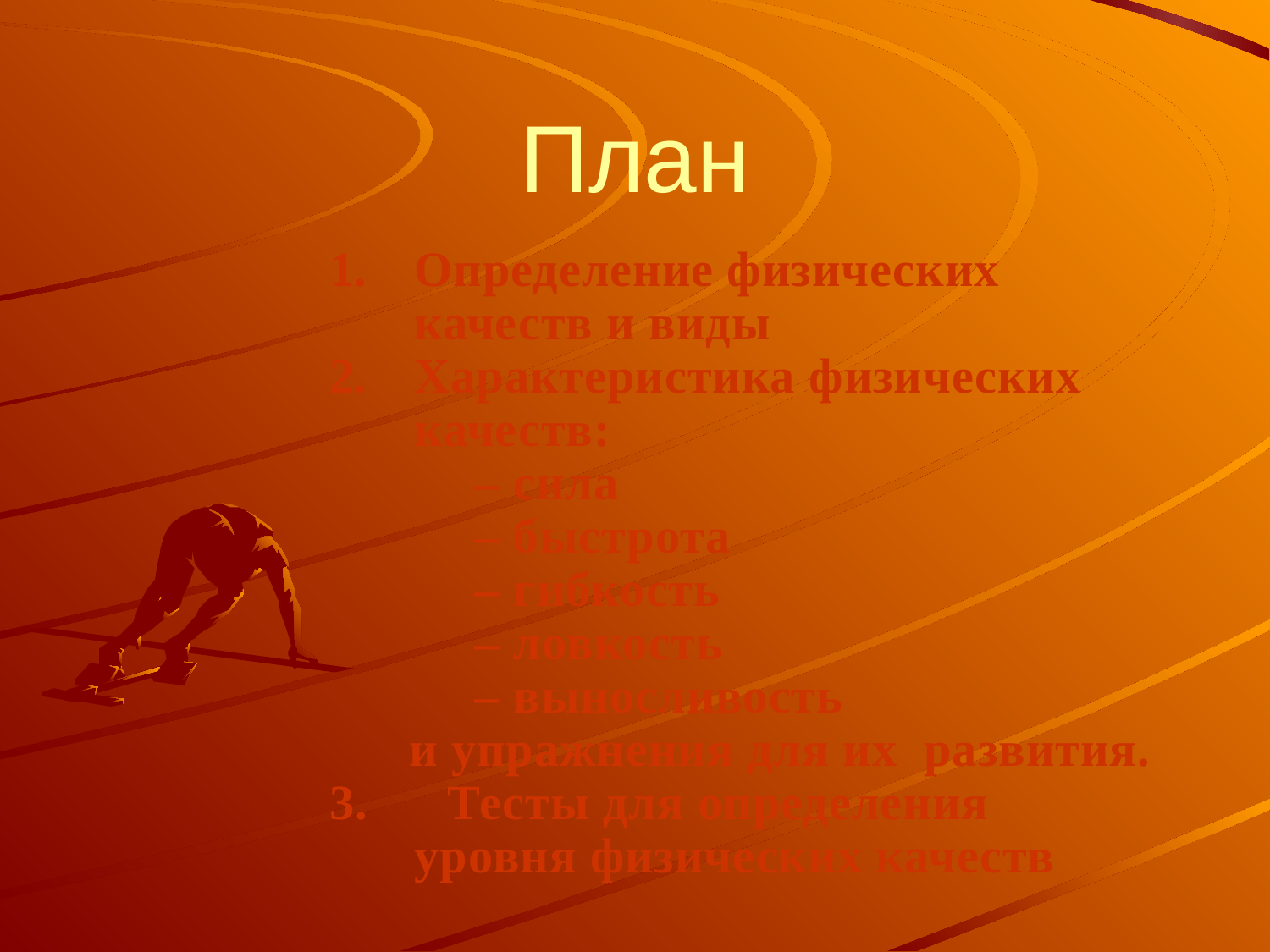

# План
Определение физических качеств и виды
Характеристика физических качеств:
           – сила
           – быстрота
           – гибкость
           – ловкость
           – выносливость
      и упражнения для их  развития.
3.      Тесты для определения уровня физических качеств